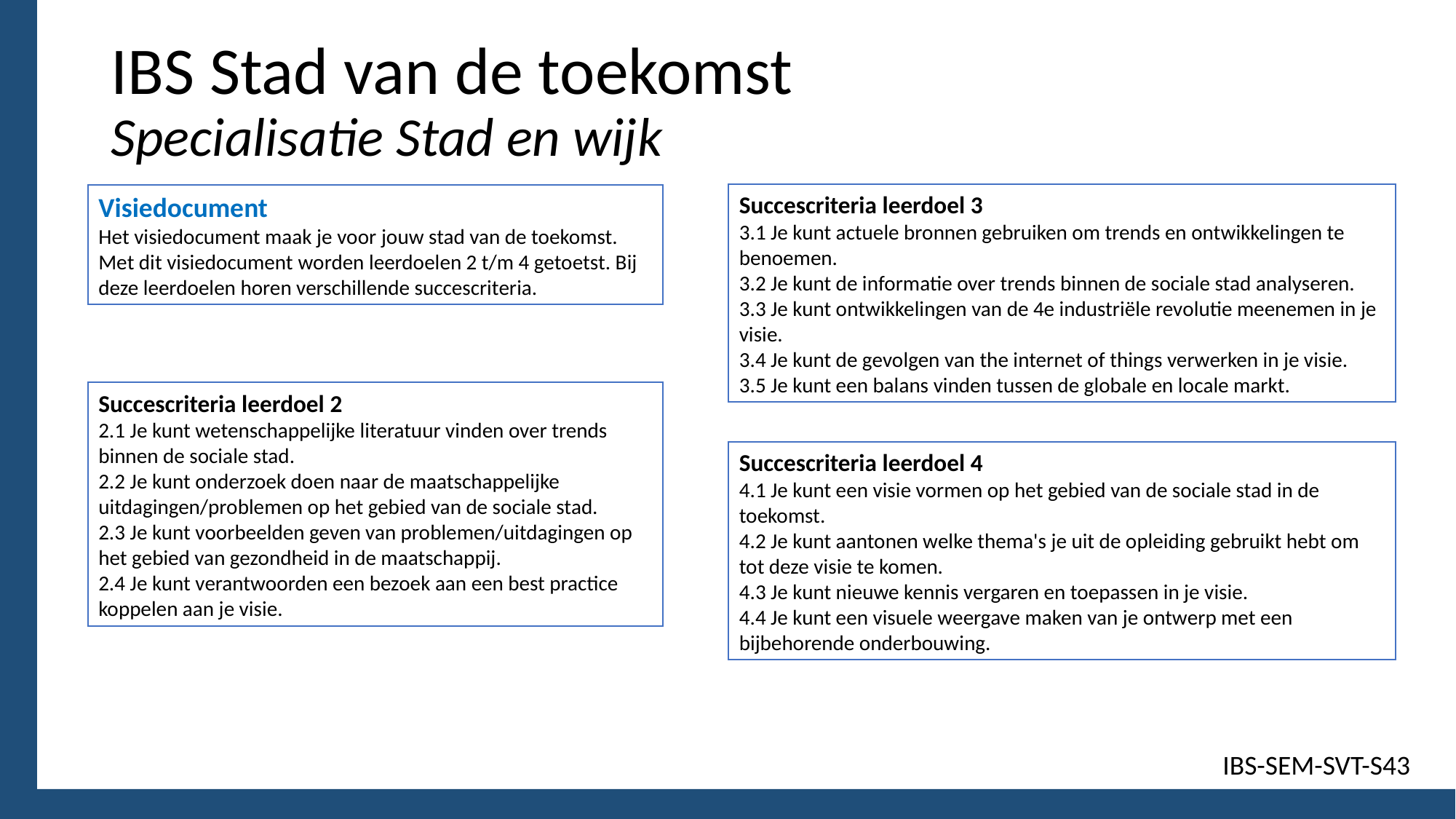

# IBS Stad van de toekomst Specialisatie Stad en wijk
Succescriteria leerdoel 3
3.1 Je kunt actuele bronnen gebruiken om trends en ontwikkelingen te benoemen.
3.2 Je kunt de informatie over trends binnen de sociale stad analyseren.
3.3 Je kunt ontwikkelingen van de 4e industriële revolutie meenemen in je visie.
3.4 Je kunt de gevolgen van the internet of things verwerken in je visie.
3.5 Je kunt een balans vinden tussen de globale en locale markt.
Visiedocument
Het visiedocument maak je voor jouw stad van de toekomst. Met dit visiedocument worden leerdoelen 2 t/m 4 getoetst. Bij deze leerdoelen horen verschillende succescriteria.
Succescriteria leerdoel 2
2.1 Je kunt wetenschappelijke literatuur vinden over trends binnen de sociale stad.
2.2 Je kunt onderzoek doen naar de maatschappelijke uitdagingen/problemen op het gebied van de sociale stad.
2.3 Je kunt voorbeelden geven van problemen/uitdagingen op het gebied van gezondheid in de maatschappij.
2.4 Je kunt verantwoorden een bezoek aan een best practice koppelen aan je visie.
Succescriteria leerdoel 4
4.1 Je kunt een visie vormen op het gebied van de sociale stad in de toekomst.
4.2 Je kunt aantonen welke thema's je uit de opleiding gebruikt hebt om tot deze visie te komen.
4.3 Je kunt nieuwe kennis vergaren en toepassen in je visie.
4.4 Je kunt een visuele weergave maken van je ontwerp met een bijbehorende onderbouwing.
IBS-SEM-SVT-S43